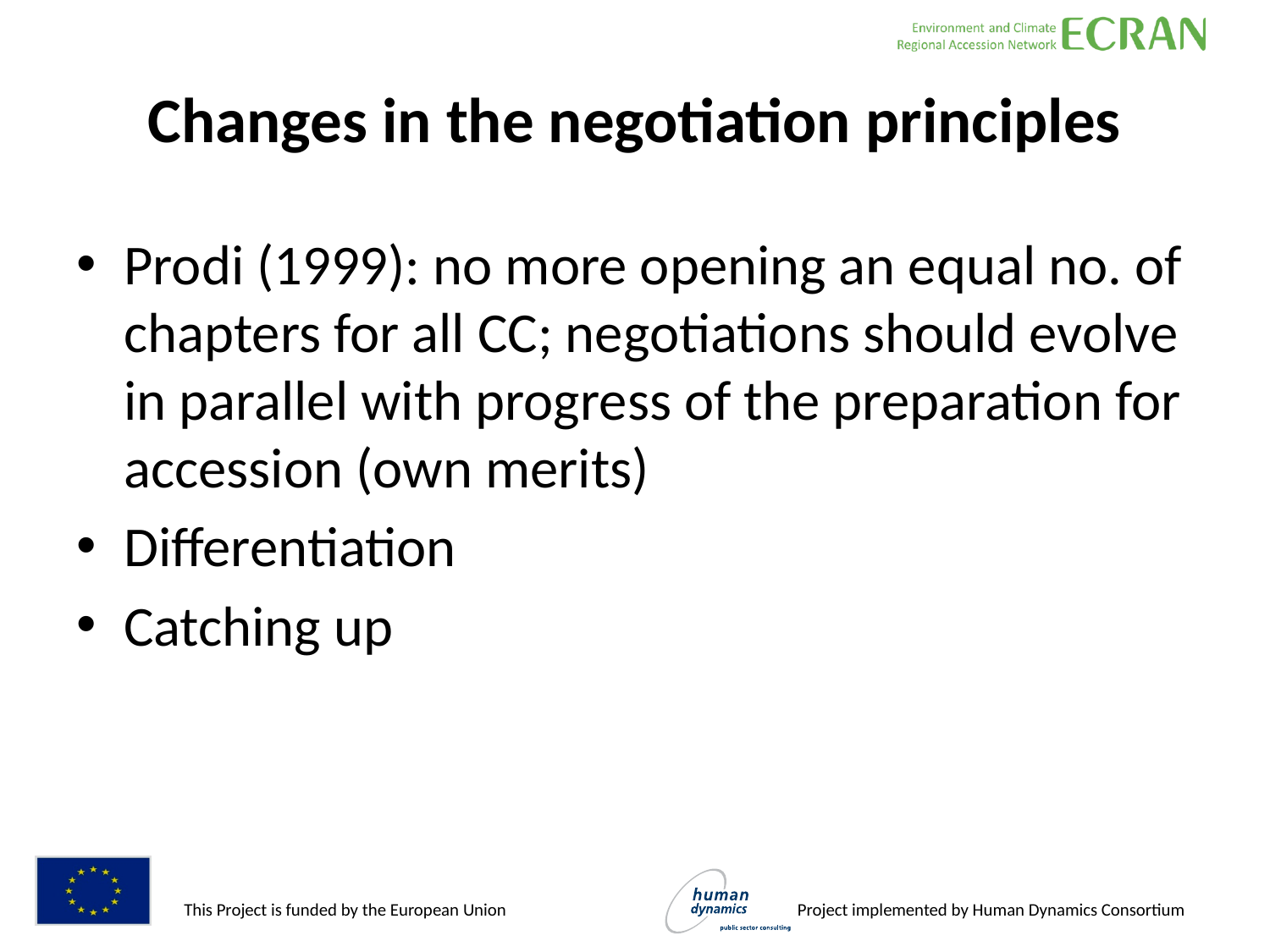

# Changes in the negotiation principles
Prodi (1999): no more opening an equal no. of chapters for all CC; negotiations should evolve in parallel with progress of the preparation for accession (own merits)
Differentiation
Catching up